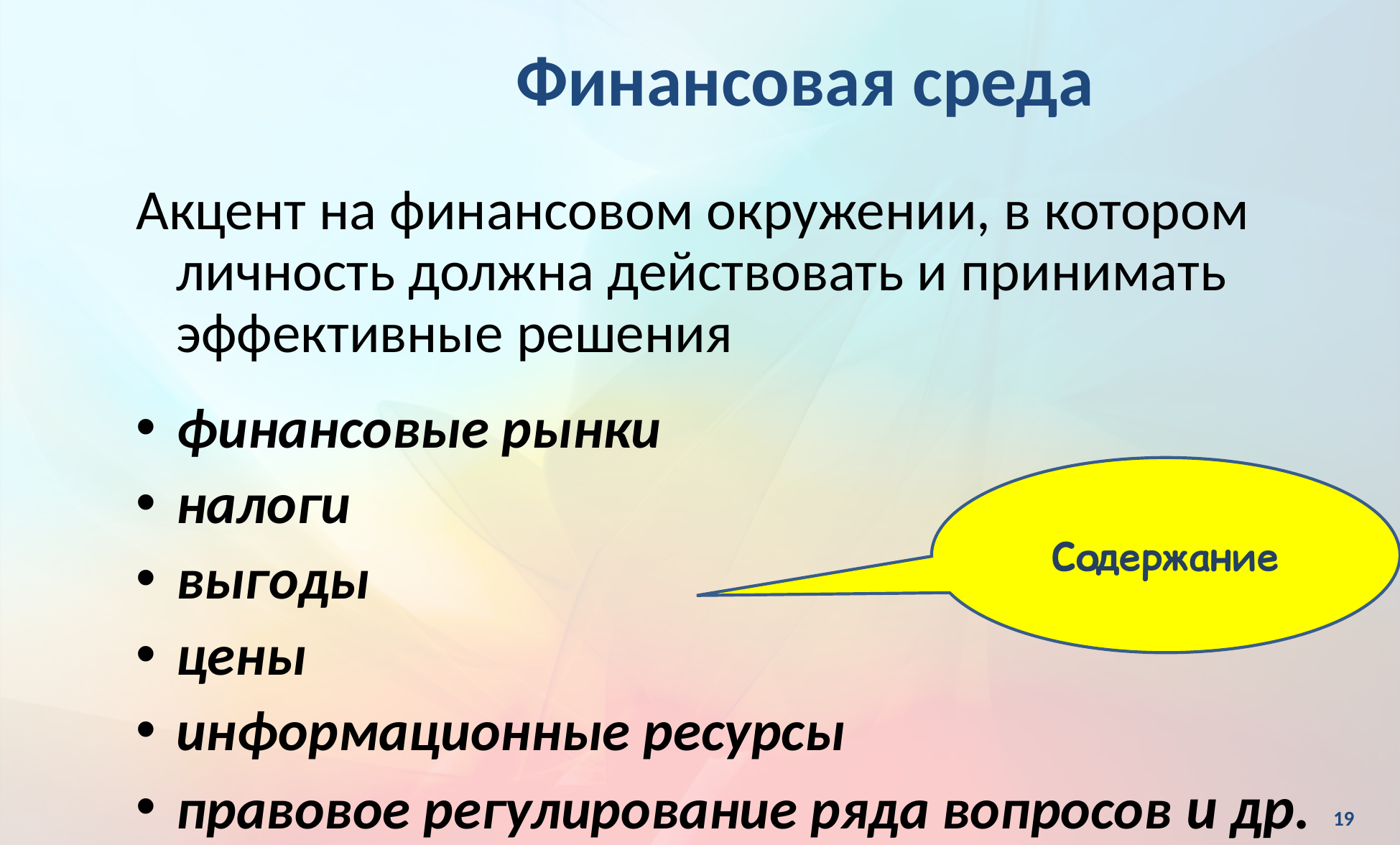

Финансовая среда
Акцент на финансовом окружении, в котором личность должна действовать и принимать эффективные решения

финансовые рынки
налоги
выгоды
цены
информационные ресурсы
правовое регулирование ряда вопросов и др.
Содержание

19